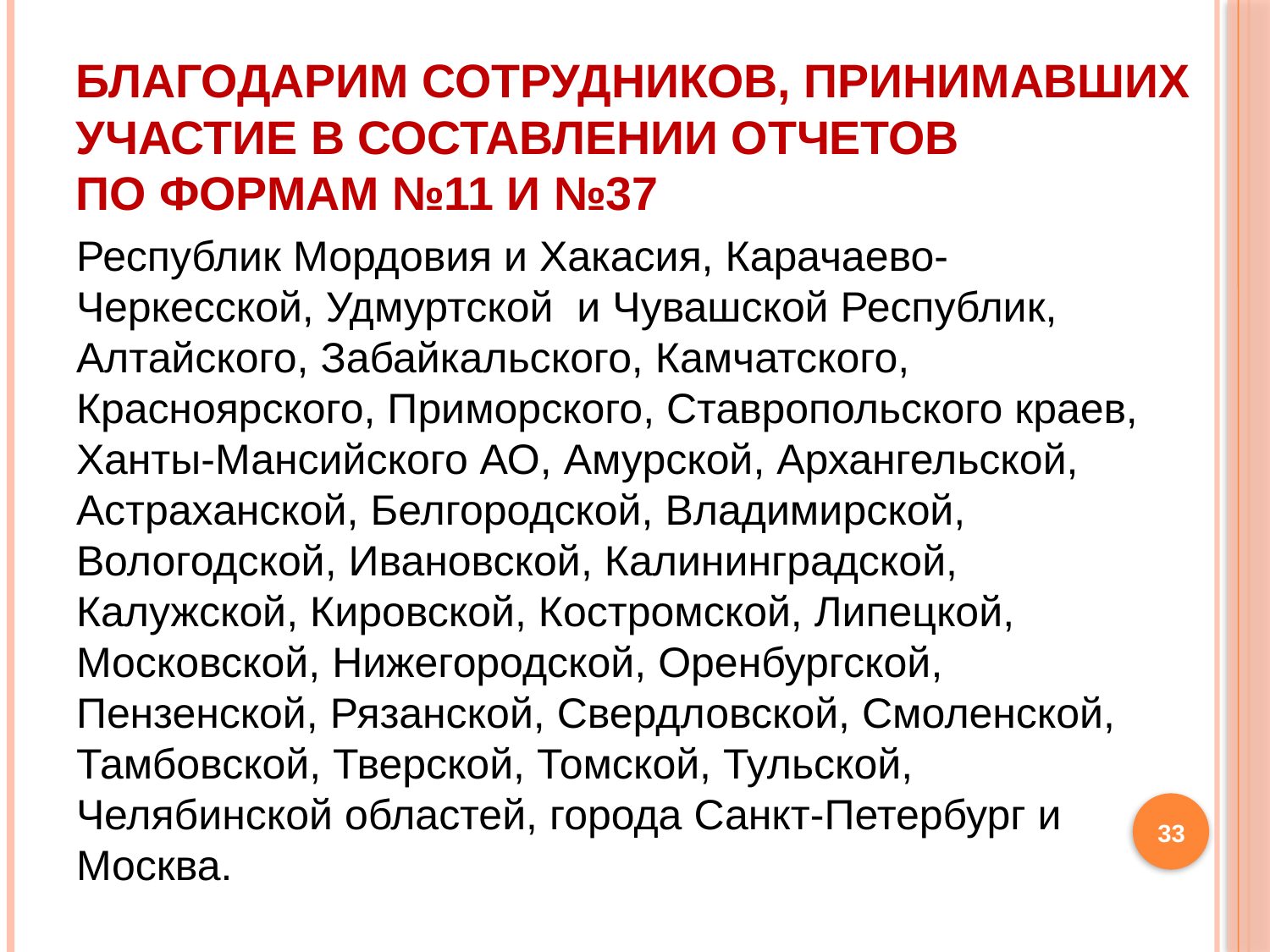

# Благодарим сотрудников, принимавших участие в составлении отчетов по формам №11 и №37
Республик Мордовия и Хакасия, Карачаево-Черкесской, Удмуртской  и Чувашской Республик, Алтайского, Забайкальского, Камчатского, Красноярского, Приморского, Ставропольского краев, Ханты-Мансийского АО, Амурской, Архангельской, Астраханской, Белгородской, Владимирской, Вологодской, Ивановской, Калининградской, Калужской, Кировской, Костромской, Липецкой, Московской, Нижегородской, Оренбургской, Пензенской, Рязанской, Свердловской, Смоленской, Тамбовской, Тверской, Томской, Тульской, Челябинской областей, города Санкт-Петербург и Москва.
33